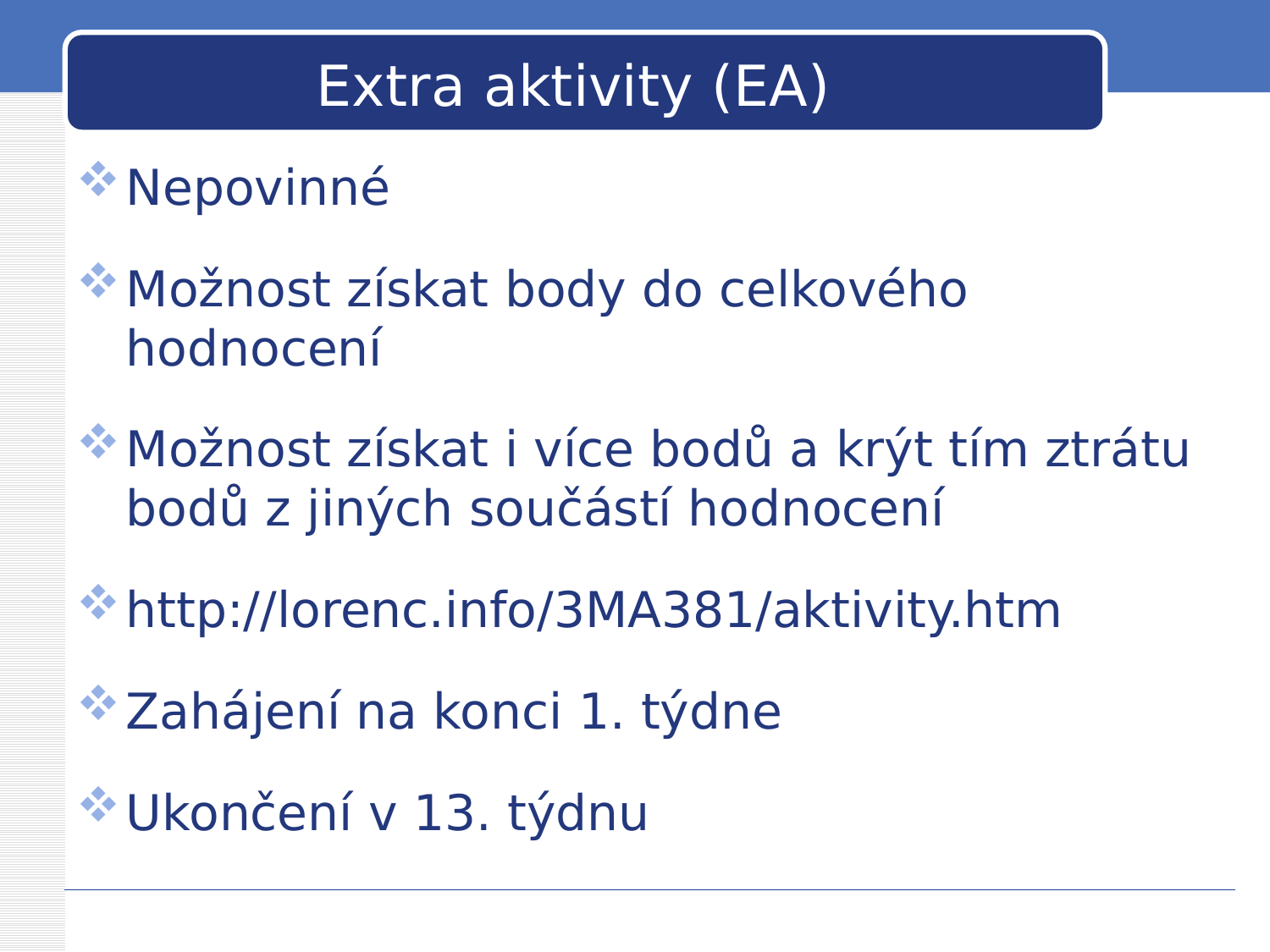

# Extra aktivity (EA)
Nepovinné
Možnost získat body do celkového hodnocení
Možnost získat i více bodů a krýt tím ztrátu bodů z jiných součástí hodnocení
http://lorenc.info/3MA381/aktivity.htm
Zahájení na konci 1. týdne
Ukončení v 13. týdnu